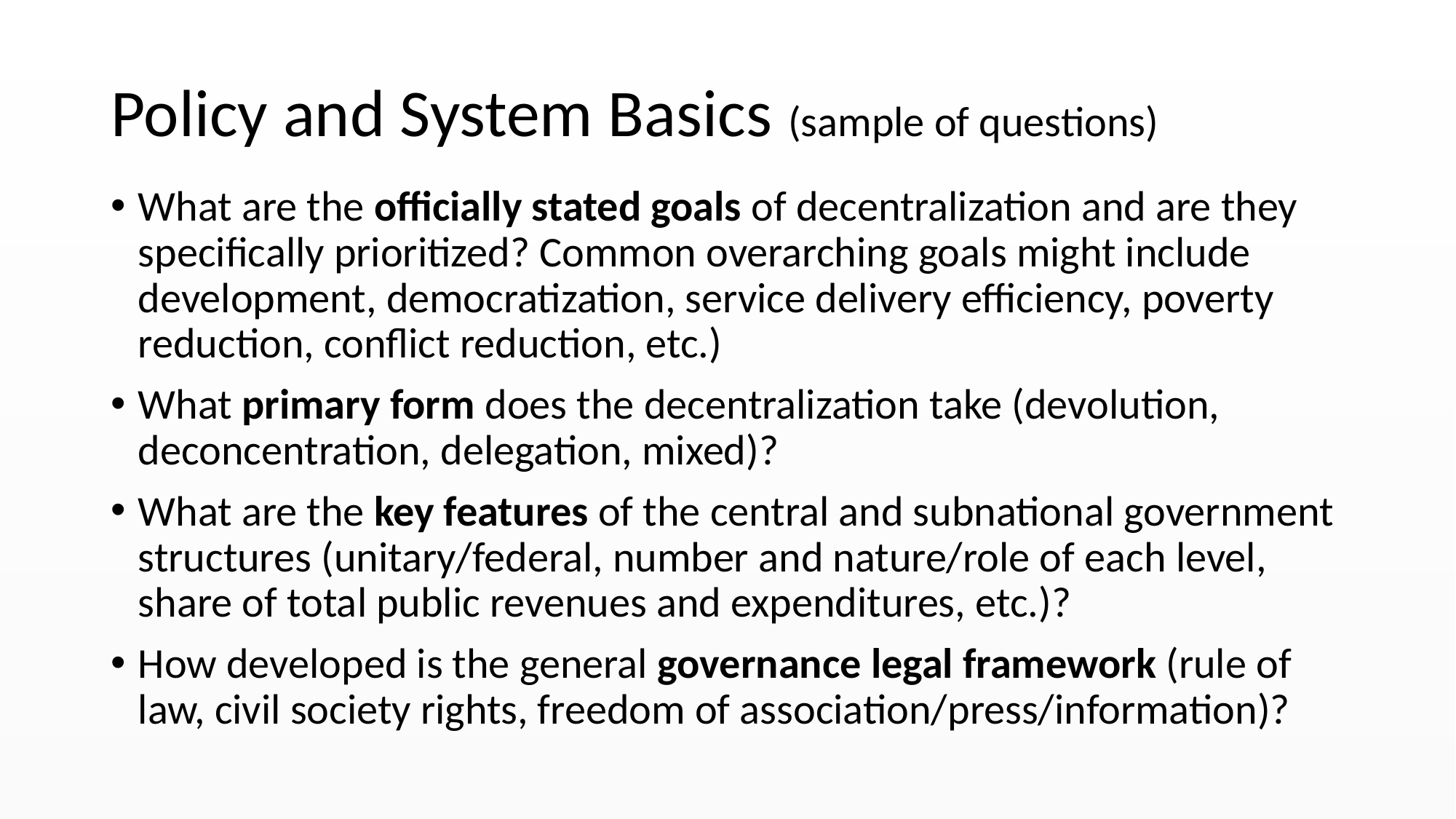

# Policy and System Basics (sample of questions)
What are the officially stated goals of decentralization and are they specifically prioritized? Common overarching goals might include development, democratization, service delivery efficiency, poverty reduction, conflict reduction, etc.)
What primary form does the decentralization take (devolution, deconcentration, delegation, mixed)?
What are the key features of the central and subnational government structures (unitary/federal, number and nature/role of each level, share of total public revenues and expenditures, etc.)?
How developed is the general governance legal framework (rule of law, civil society rights, freedom of association/press/information)?